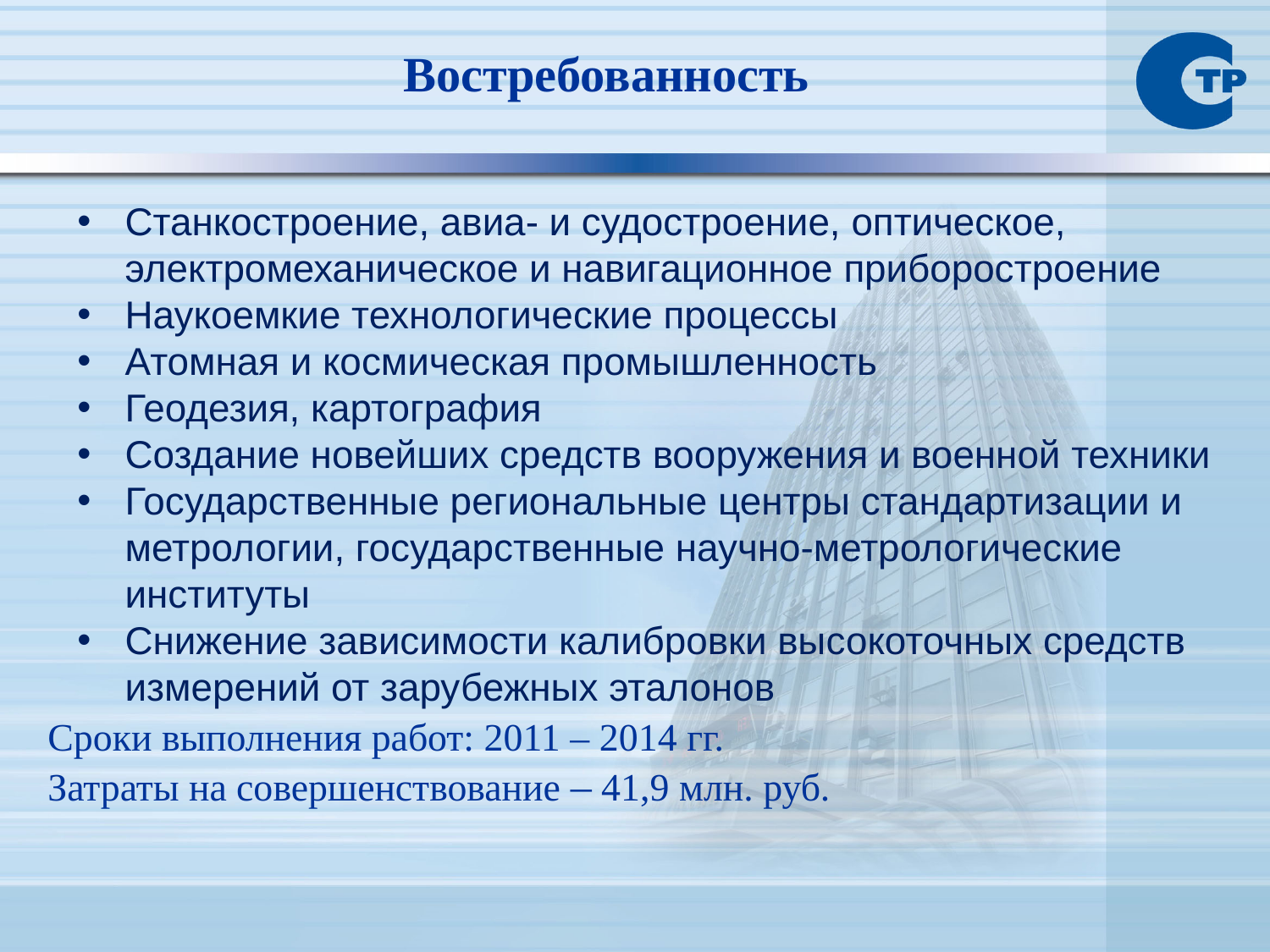

Востребованность
Станкостроение, авиа- и судостроение, оптическое,   электромеханическое и навигационное приборостроение
Наукоемкие технологические процессы
Атомная и космическая промышленность
Геодезия, картография
Создание новейших средств вооружения и военной техники
Государственные региональные центры стандартизации и метрологии, государственные научно-метрологические институты
Снижение зависимости калибровки высокоточных средств измерений от зарубежных эталонов

Сроки выполнения работ: 2011 – 2014 гг.
Затраты на совершенствование – 41,9 млн. руб.